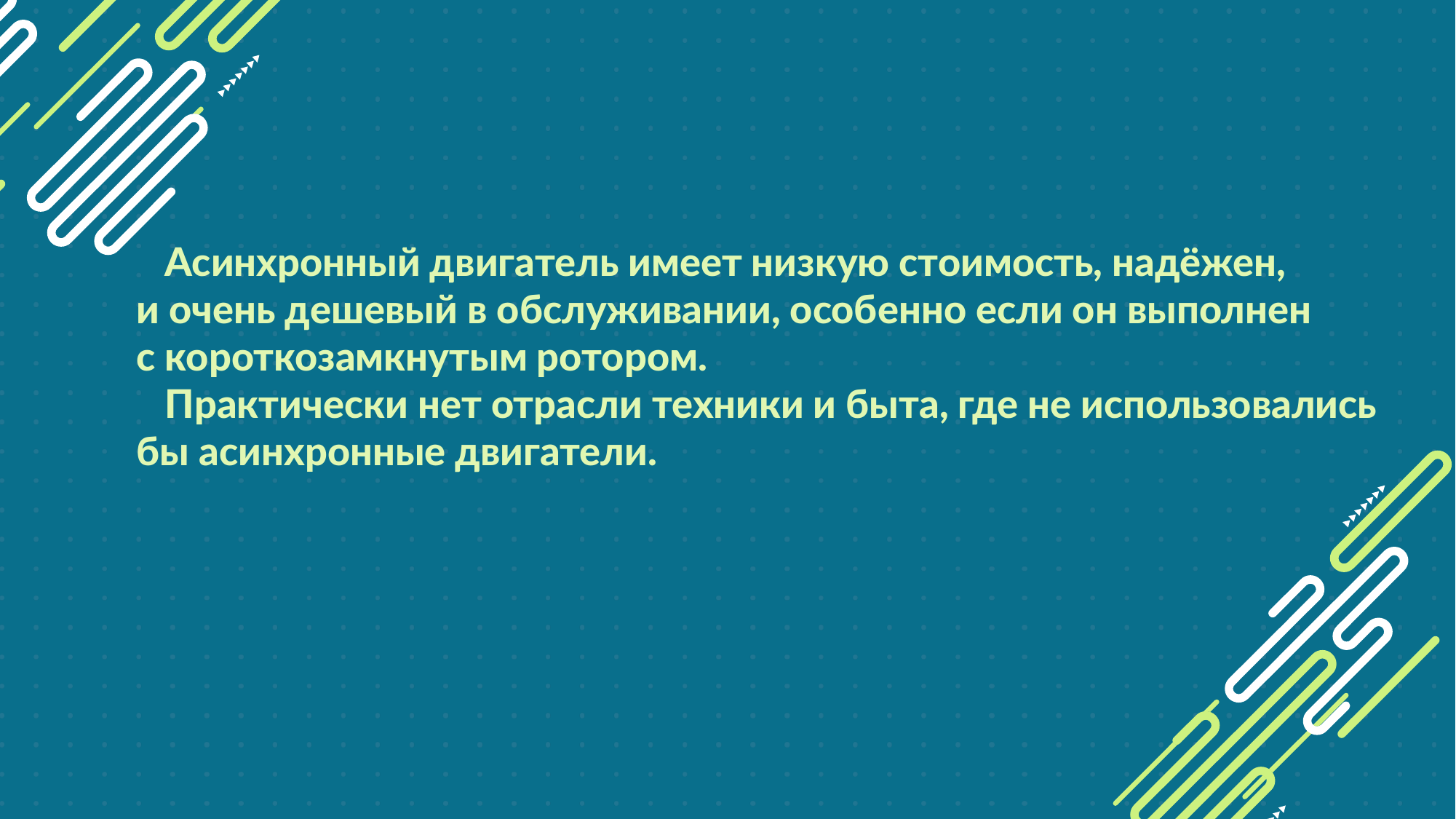

Асинхронный двигатель имеет низкую стоимость, надёжен,
и очень дешевый в обслуживании, особенно если он выполнен
с короткозамкнутым ротором.
   Практически нет отрасли техники и быта, где не использовались
бы асинхронные двигатели.